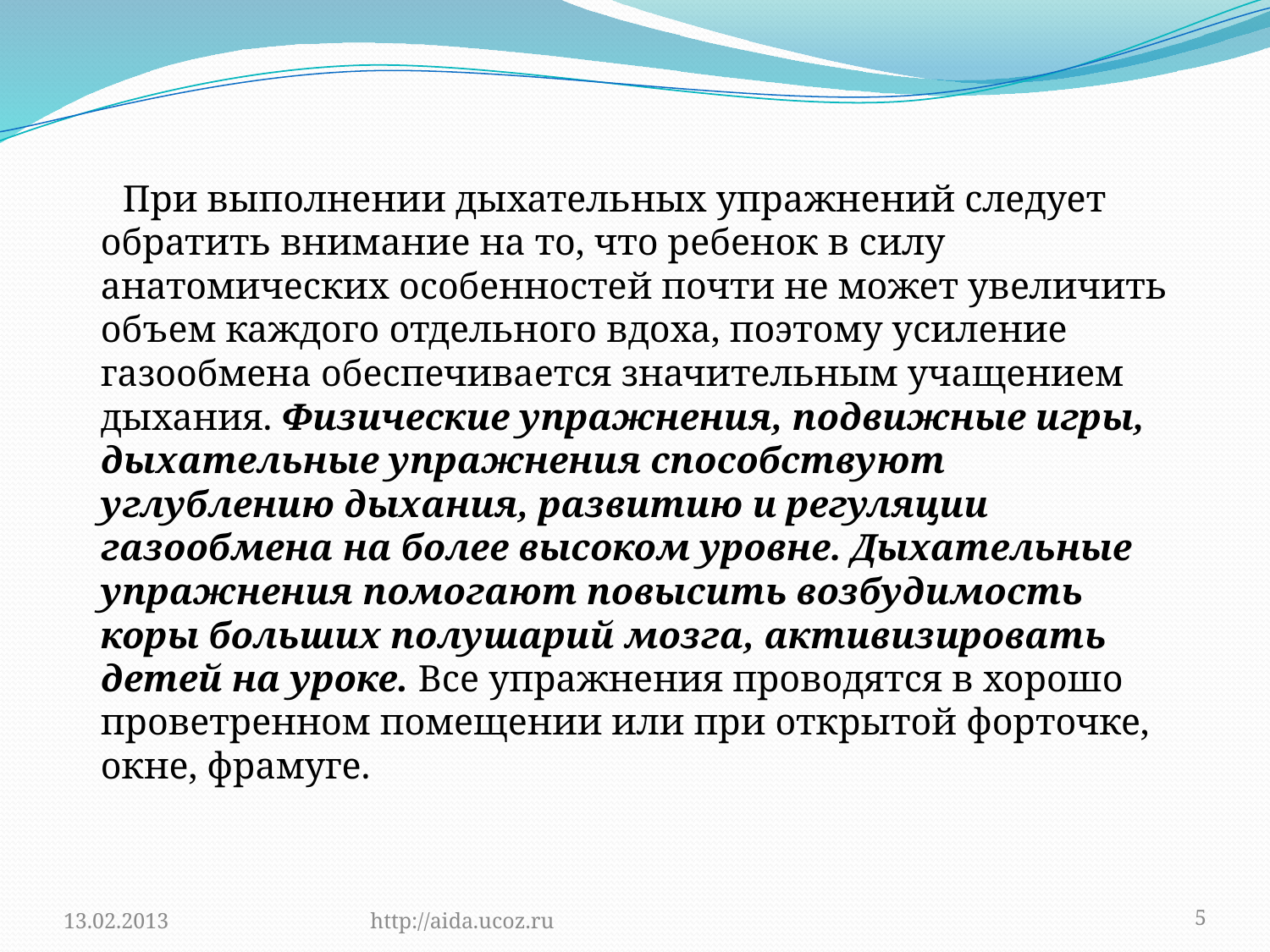

При выполнении дыхательных упражнений следует обратить внимание на то, что ребенок в силу анатомических особенностей почти не может увеличить объем каждого отдельного вдоха, поэтому усиление газообмена обеспечивается значительным учащением дыхания. Физические упражнения, подвижные игры, дыхательные упражнения способствуют углублению дыхания, развитию и регуляции газообмена на более высоком уровне. Дыхательные упражнения помогают повысить возбудимость коры больших полушарий мозга, активизировать детей на уроке. Все упражнения проводятся в хорошо проветренном помещении или при открытой форточке, окне, фрамуге.
13.02.2013
http://aida.ucoz.ru
5